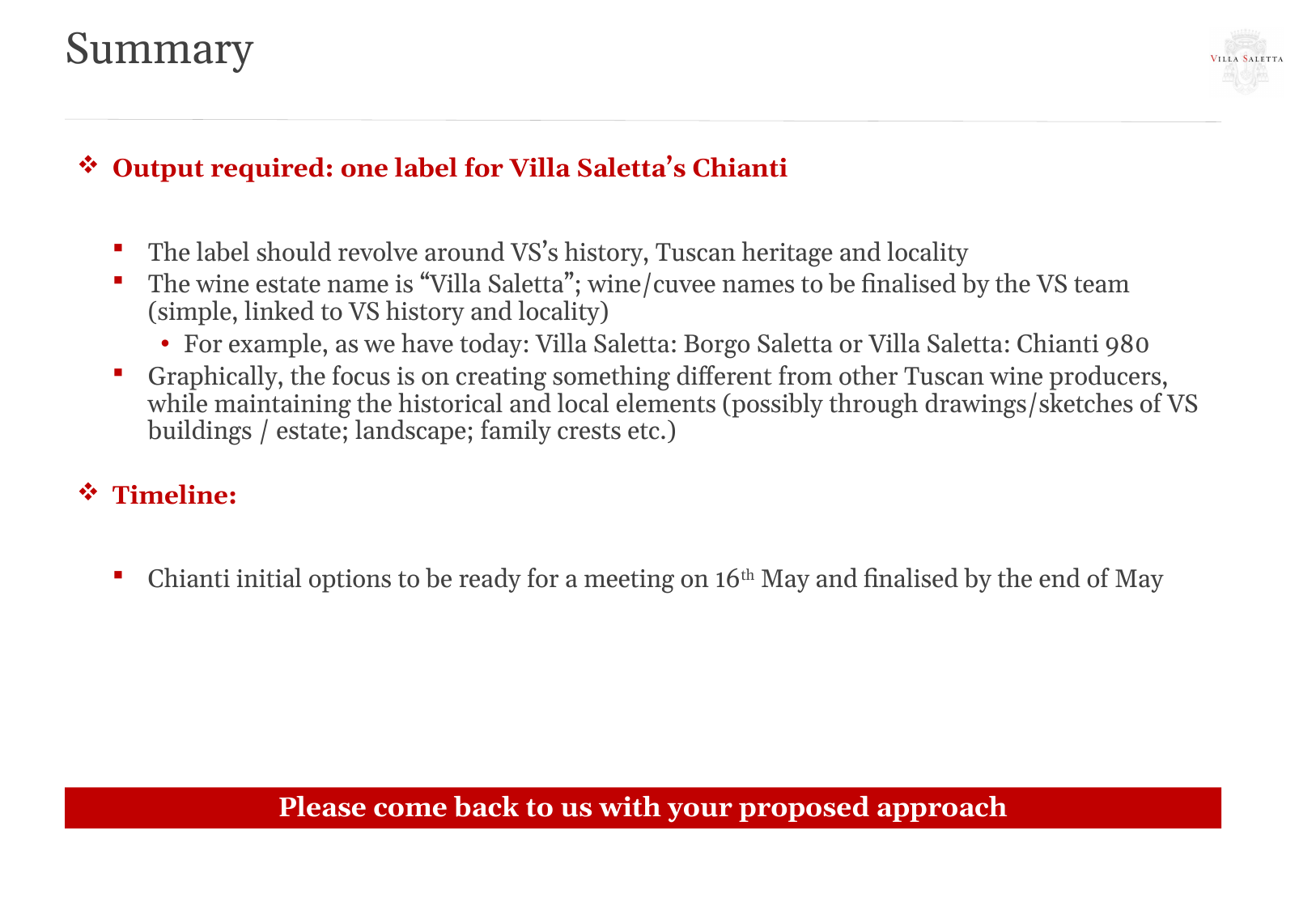

# Summary
Output required: one label for Villa Saletta’s Chianti

The label should revolve around VS’s history, Tuscan heritage and locality
The wine estate name is “Villa Saletta”; wine/cuvee names to be finalised by the VS team (simple, linked to VS history and locality)
For example, as we have today: Villa Saletta: Borgo Saletta or Villa Saletta: Chianti 980
Graphically, the focus is on creating something different from other Tuscan wine producers, while maintaining the historical and local elements (possibly through drawings/sketches of VS buildings / estate; landscape; family crests etc.)

Timeline:

Chianti initial options to be ready for a meeting on 16th May and finalised by the end of May

Please come back to us with your proposed approach